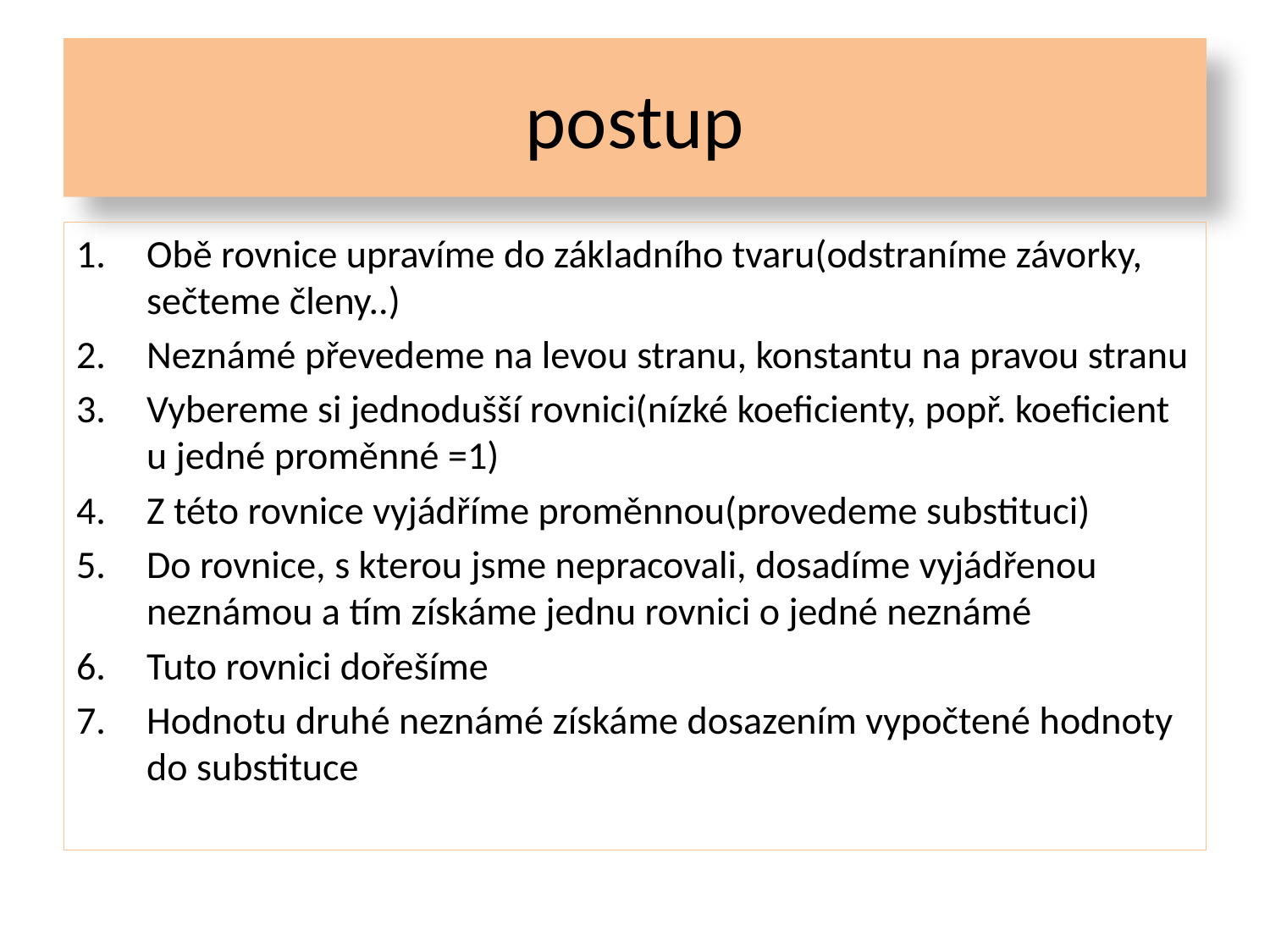

# postup
Obě rovnice upravíme do základního tvaru(odstraníme závorky, sečteme členy..)
Neznámé převedeme na levou stranu, konstantu na pravou stranu
Vybereme si jednodušší rovnici(nízké koeficienty, popř. koeficient u jedné proměnné =1)
Z této rovnice vyjádříme proměnnou(provedeme substituci)
Do rovnice, s kterou jsme nepracovali, dosadíme vyjádřenou neznámou a tím získáme jednu rovnici o jedné neznámé
Tuto rovnici dořešíme
Hodnotu druhé neznámé získáme dosazením vypočtené hodnoty do substituce